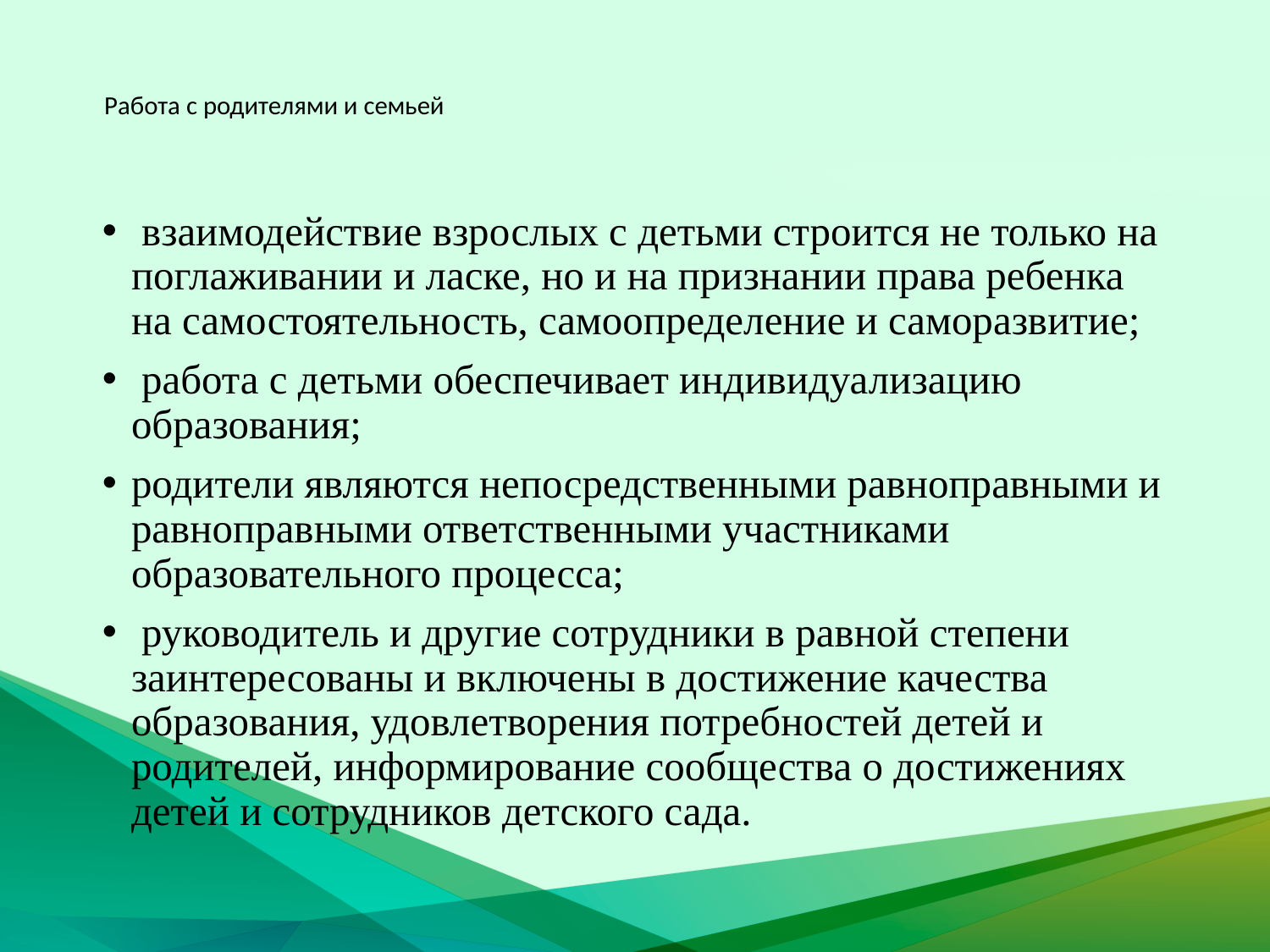

# Работа с родителями и семьей
 взаимодействие взрослых с детьми строится не только на поглаживании и ласке, но и на признании права ребенка на самостоятельность, самоопределение и саморазвитие;
 работа с детьми обеспечивает индивидуализацию образования;
родители являются непосредственными равноправными и равноправными ответственными участниками образовательного процесса;
 руководитель и другие сотрудники в равной степени заинтересованы и включены в достижение качества образования, удовлетворения потребностей детей и родителей, информирование сообщества о достижениях детей и сотрудников детского сада.